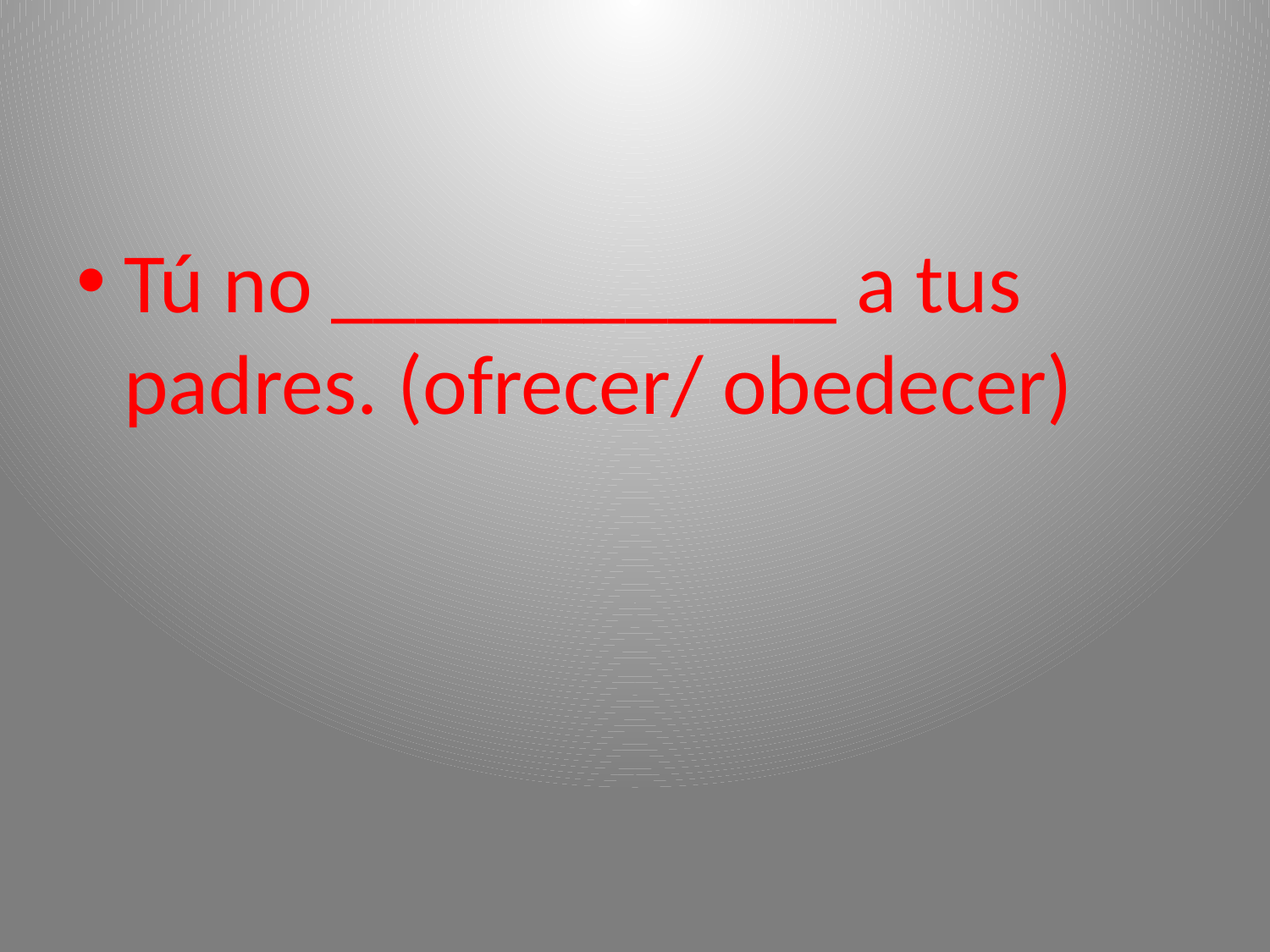

#
Tú no ____________ a tus padres. (ofrecer/ obedecer)